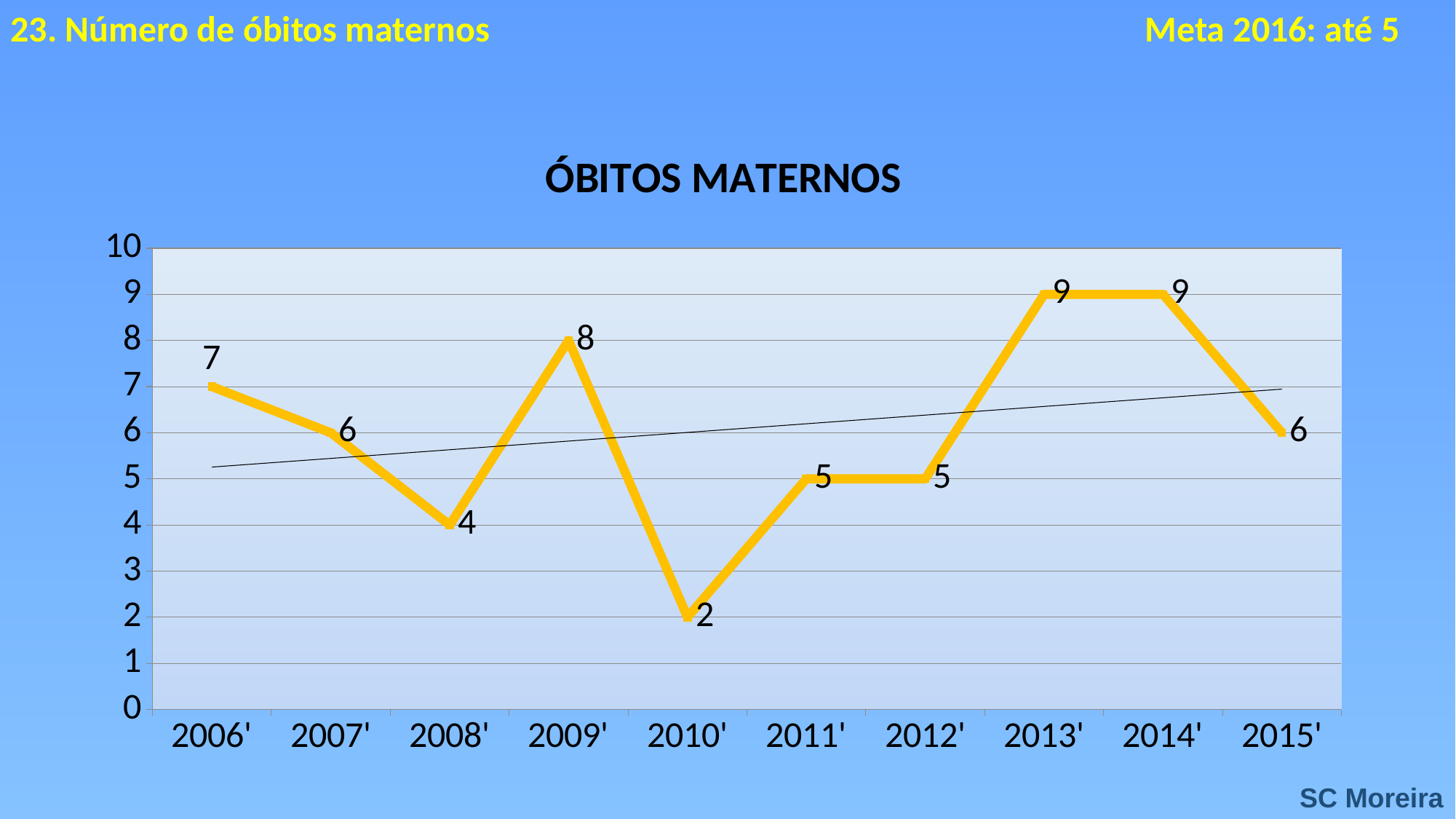

23. Número de óbitos maternos                                                                                Meta 2016: até 5

### Chart:

| Category | ÓBITOS MATERNOS |
|---|---|
| 2006' | 7.0 |
| 2007' | 6.0 |
| 2008' | 4.0 |
| 2009' | 8.0 |
| 2010' | 2.0 |
| 2011' | 5.0 |
| 2012' | 5.0 |
| 2013' | 9.0 |
| 2014' | 9.0 |
| 2015' | 6.0 |

SC Moreira